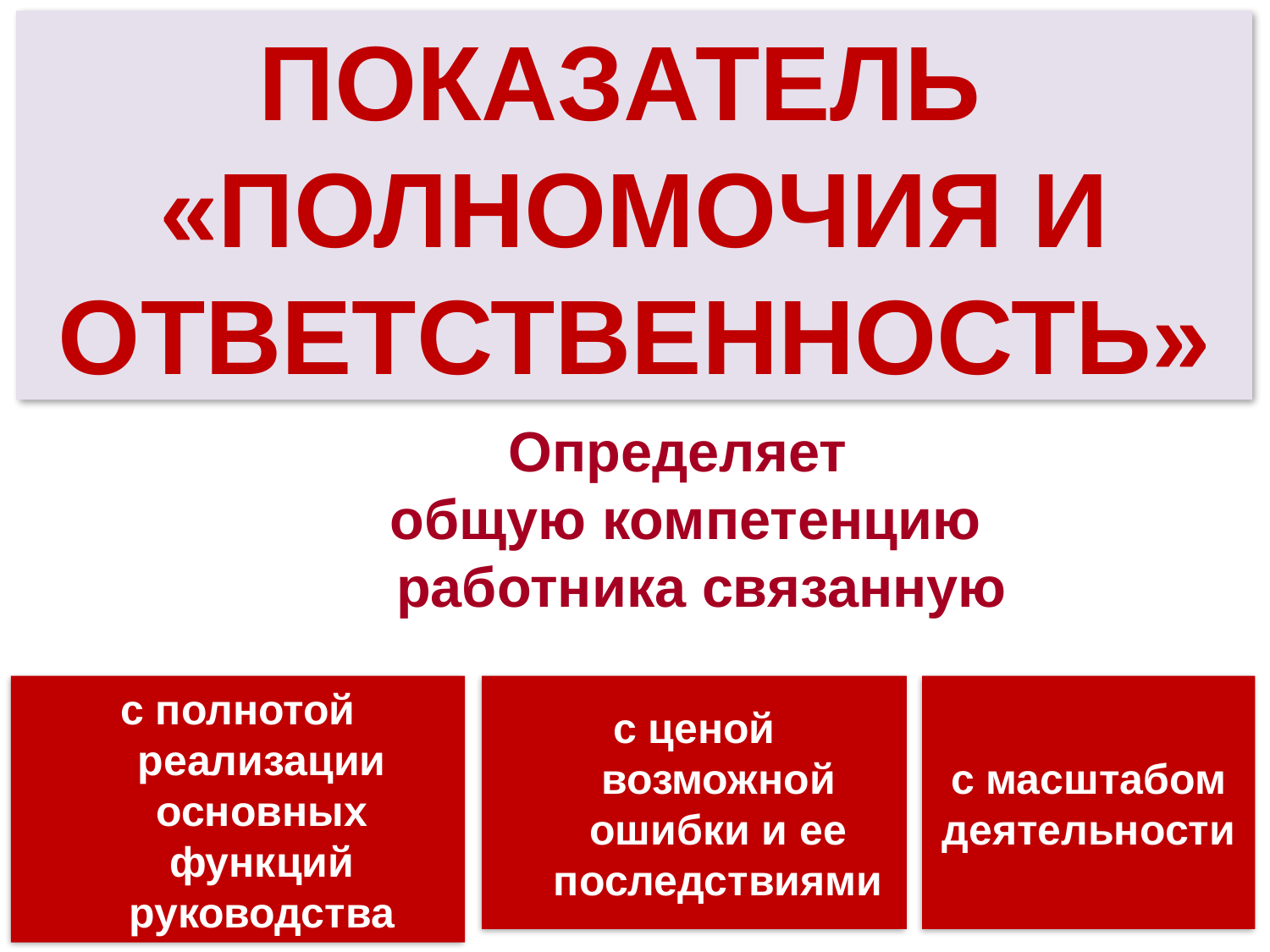

ПОКАЗАТЕЛЬ
«ПОЛНОМОЧИЯ И ОТВЕТСТВЕННОСТЬ»

Определяет
общую компетенцию работника связанную
с ценой возможной ошибки и ее последствиями
с масштабом деятельности
с полнотой реализации основных функций руководства